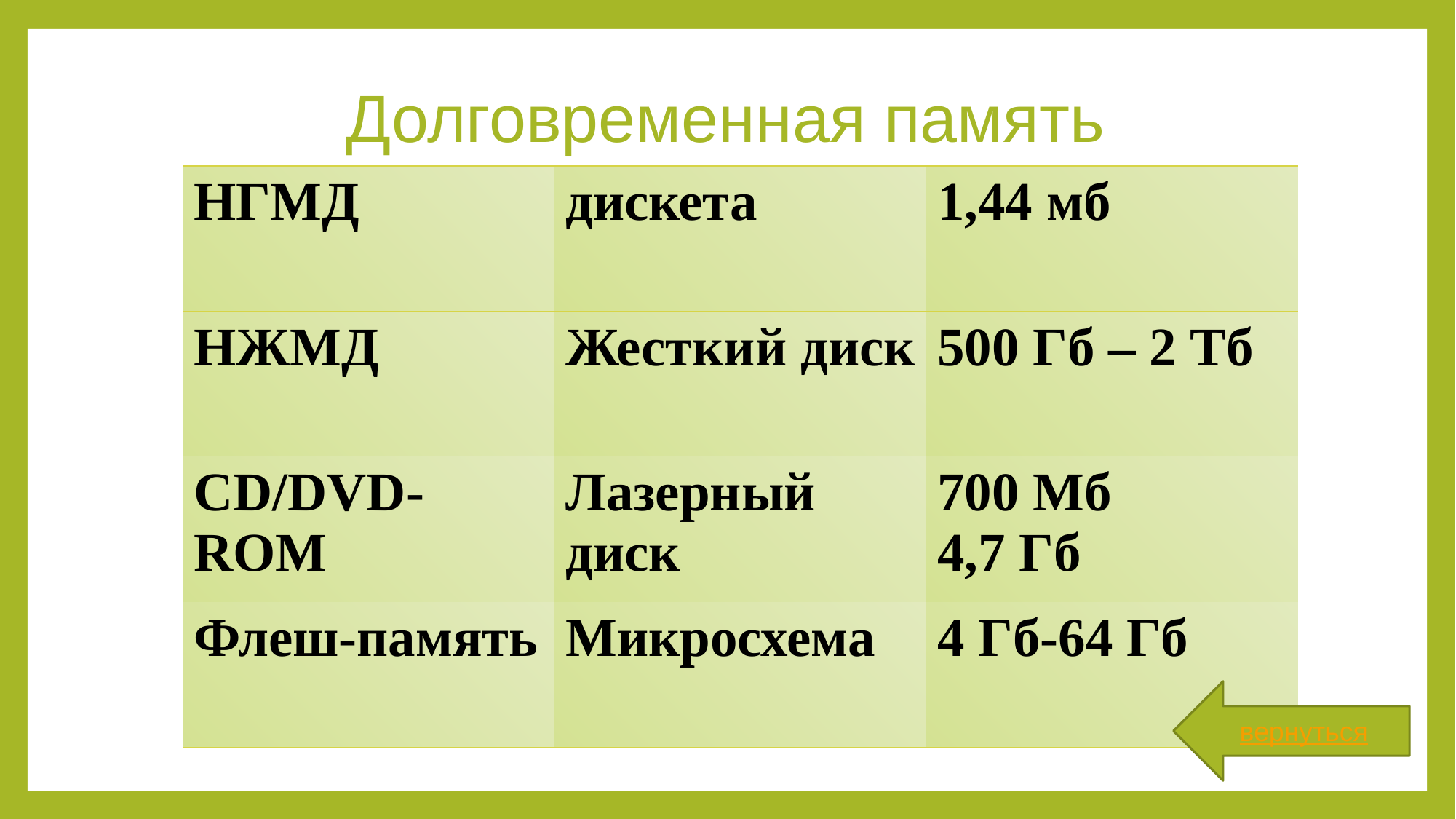

# Долговременная память
| НГМД | дискета | 1,44 мб |
| --- | --- | --- |
| НЖМД | Жесткий диск | 500 Гб – 2 Тб |
| CD/DVD-ROM | Лазерный диск | 700 Мб 4,7 Гб |
| Флеш-память | Микросхема | 4 Гб-64 Гб |
вернуться